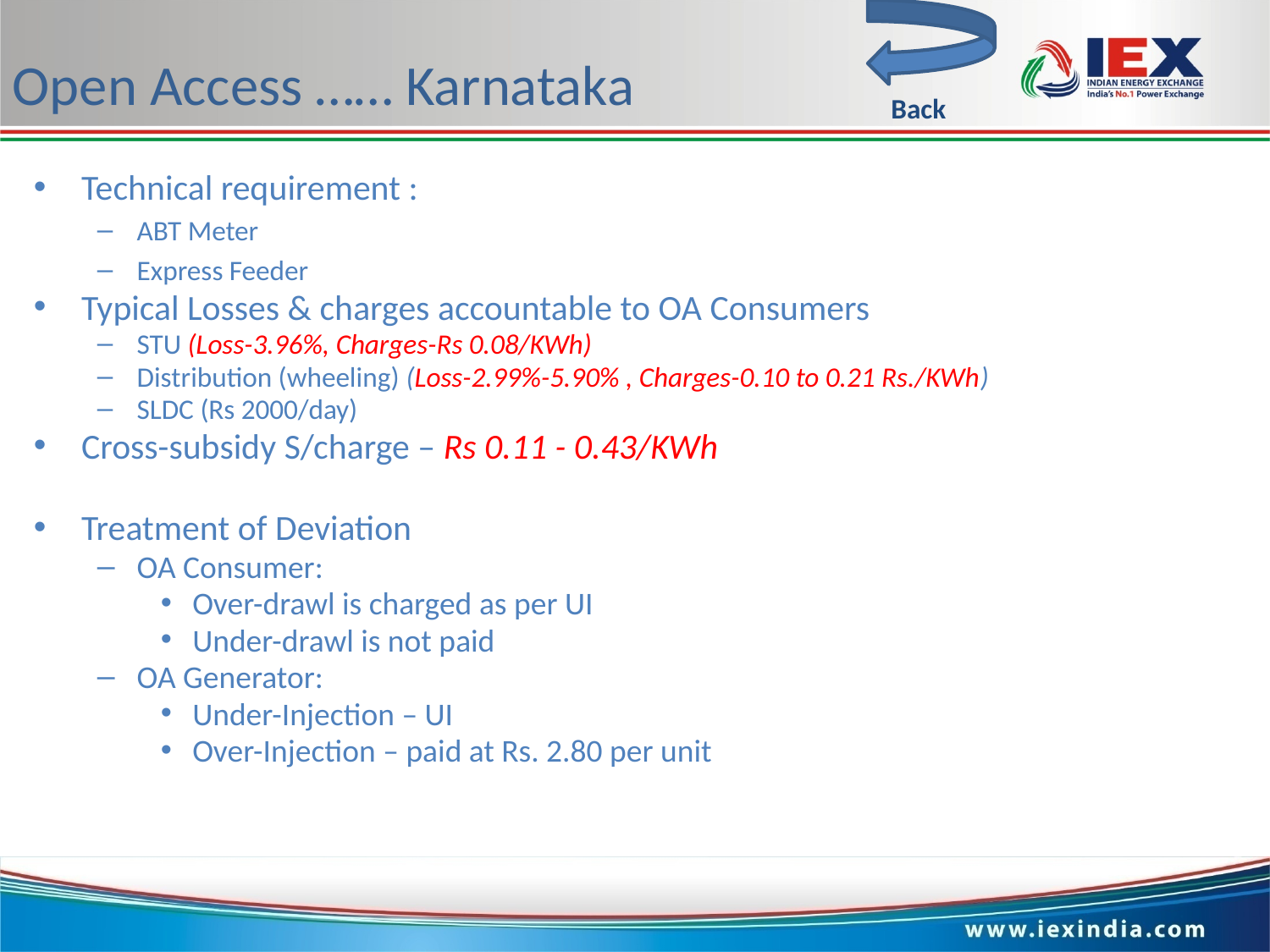

Back
Open Access …… Karnataka
Technical requirement :
ABT Meter
Express Feeder
Typical Losses & charges accountable to OA Consumers
STU (Loss-3.96%, Charges-Rs 0.08/KWh)
Distribution (wheeling) (Loss-2.99%-5.90% , Charges-0.10 to 0.21 Rs./KWh)
SLDC (Rs 2000/day)
Cross-subsidy S/charge – Rs 0.11 - 0.43/KWh

Treatment of Deviation
OA Consumer:
Over-drawl is charged as per UI
Under-drawl is not paid
OA Generator:
Under-Injection – UI
Over-Injection – paid at Rs. 2.80 per unit